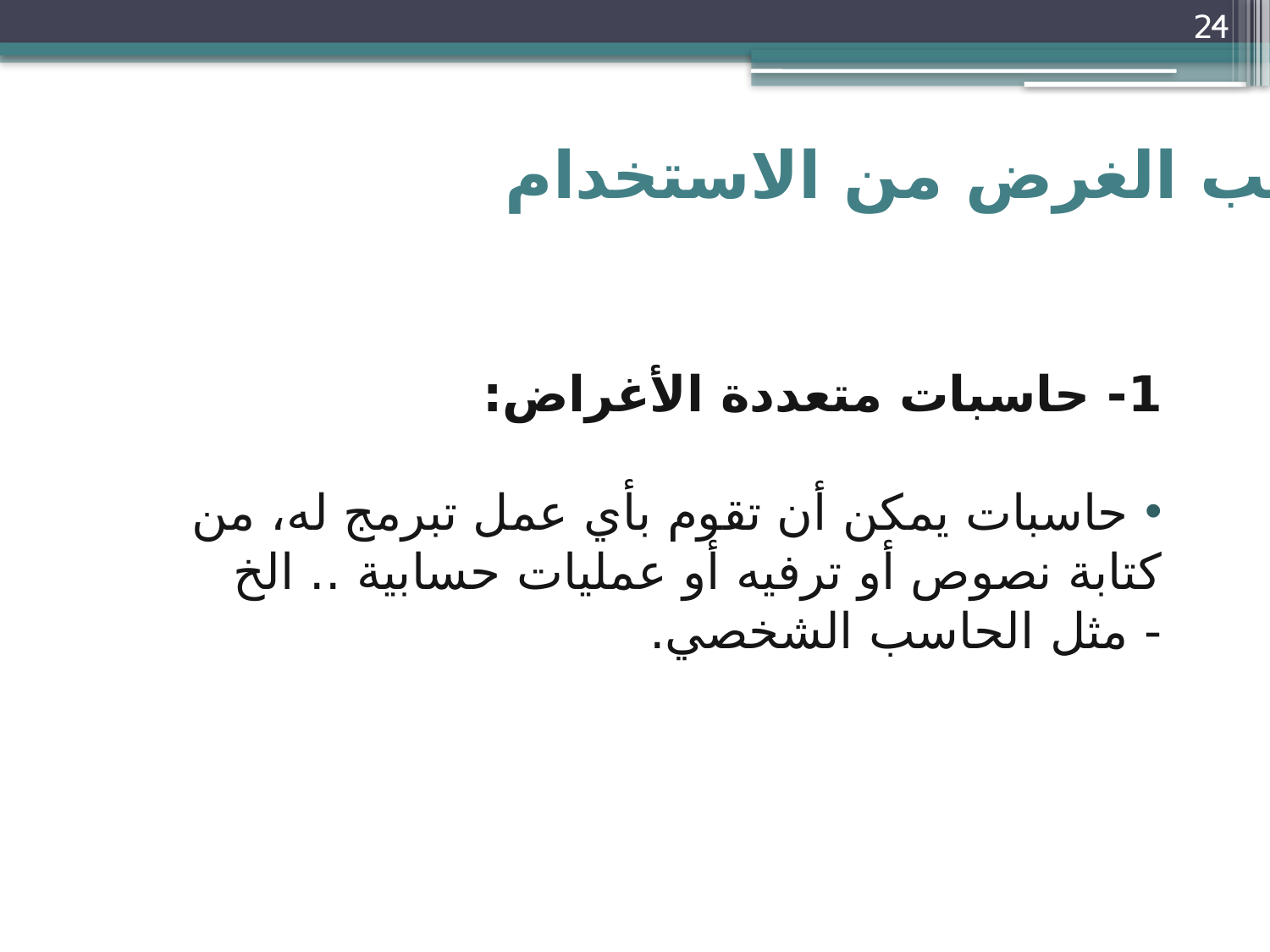

24
حسب الغرض من الاستخدام
1- حاسبات متعددة الأغراض:

 حاسبات يمكن أن تقوم بأي عمل تبرمج له، من كتابة نصوص أو ترفيه أو عمليات حسابية .. الخ
- مثل الحاسب الشخصي.